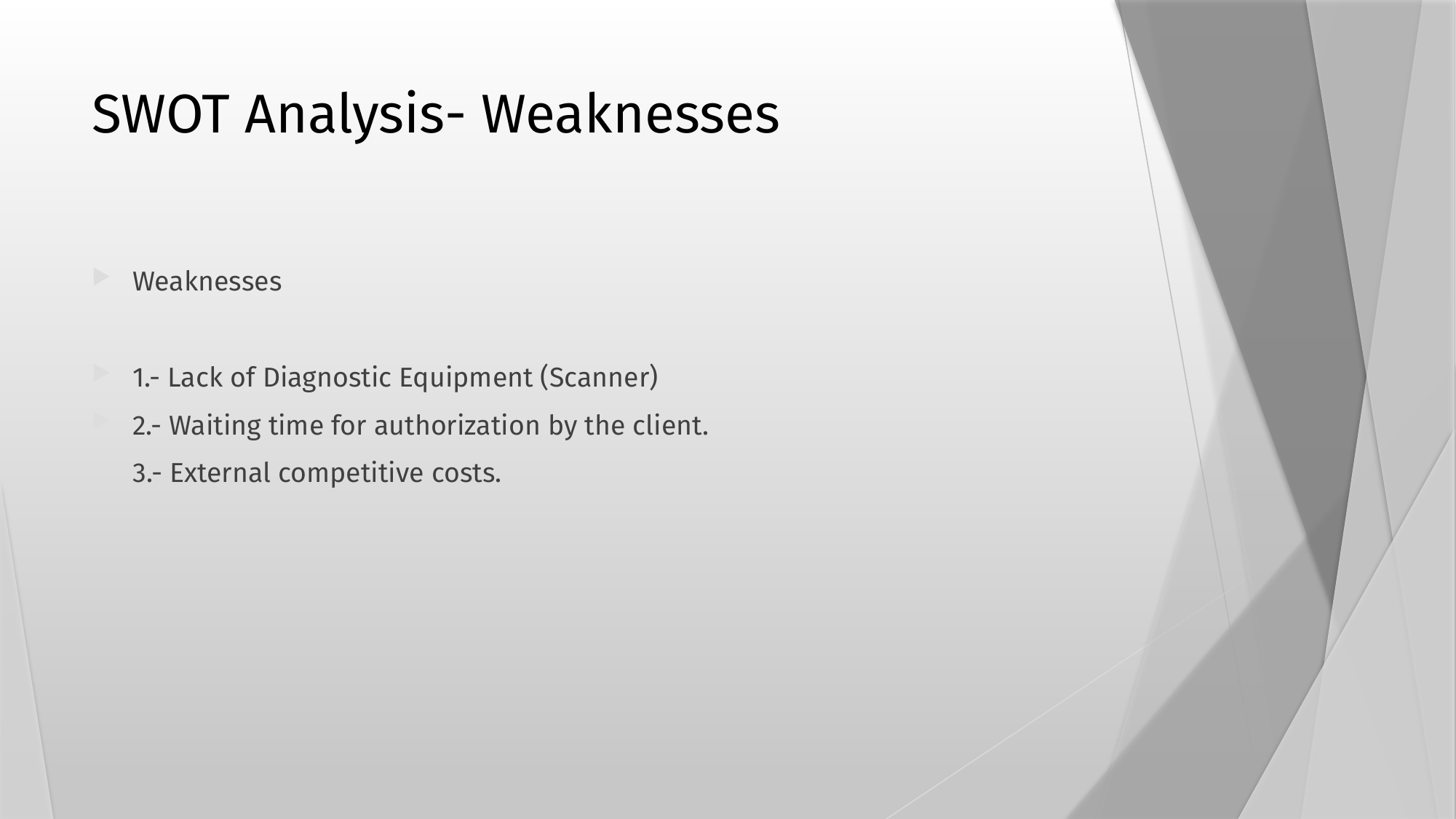

# SWOT Analysis- Weaknesses
Weaknesses

1.- Lack of Diagnostic Equipment (Scanner)
2.- Waiting time for authorization by the client.
3.- External competitive costs.